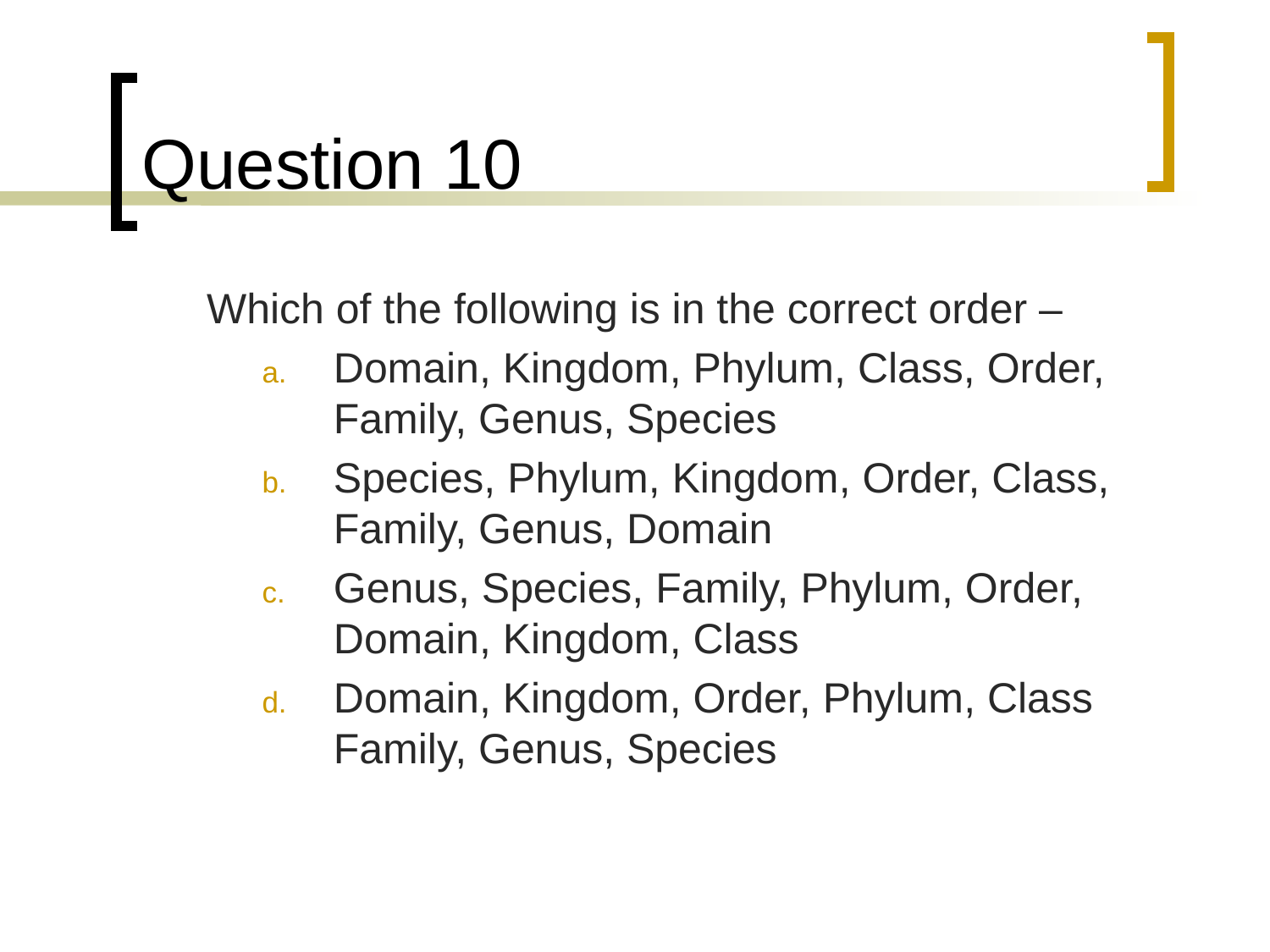

# Question 10
	Which of the following is in the correct order –
Domain, Kingdom, Phylum, Class, Order, Family, Genus, Species
Species, Phylum, Kingdom, Order, Class, Family, Genus, Domain
Genus, Species, Family, Phylum, Order, Domain, Kingdom, Class
Domain, Kingdom, Order, Phylum, Class Family, Genus, Species